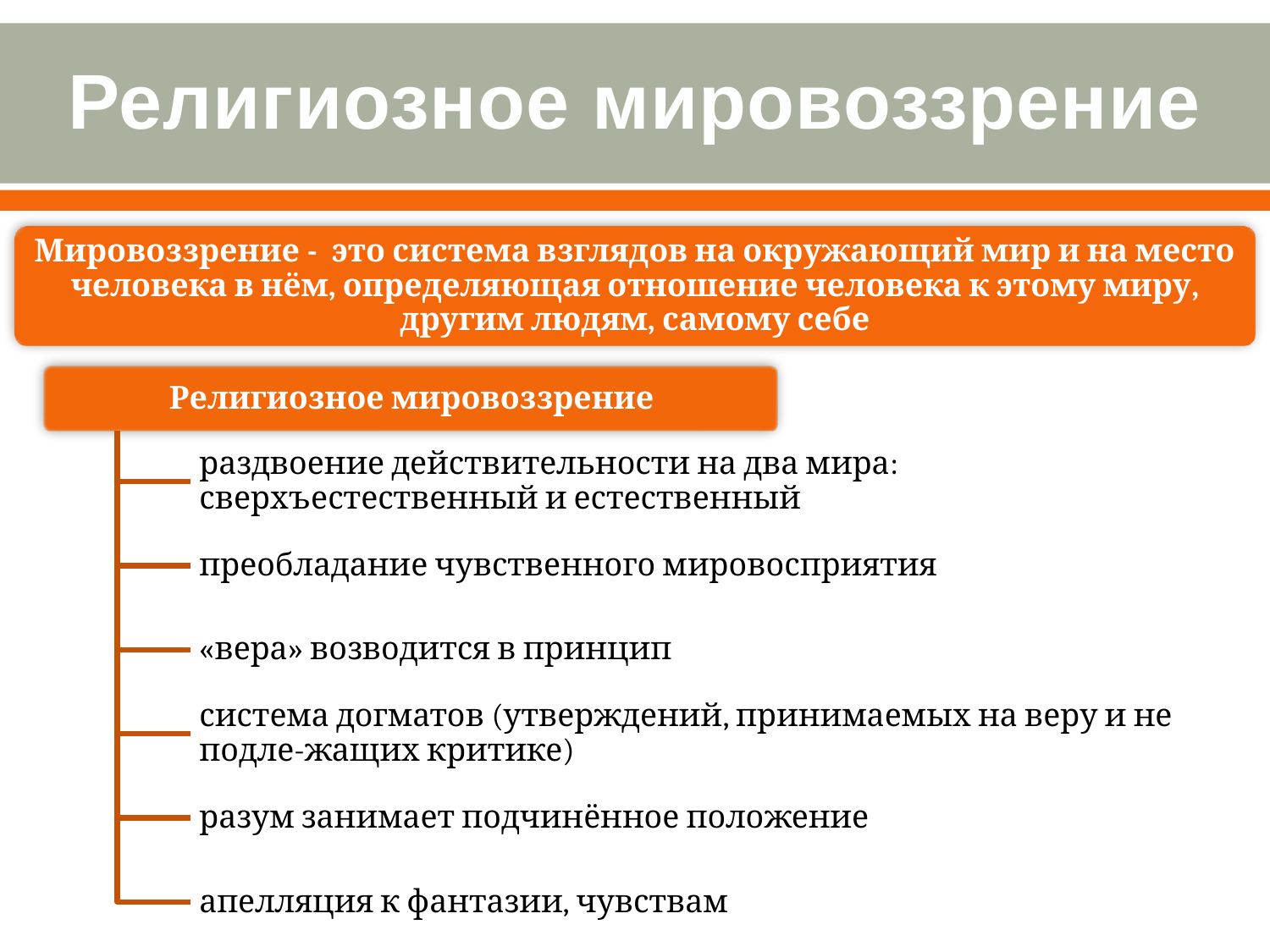

# Религиозное мировоззрение

Мировоззрение -  это система взглядов на окружающий мир и на место человека в нём, определяющая отношение человека к этому миру, другим людям, самому себе
Религиозное мировоззрение
раздвоение действительности на два мира: сверхъестественный и естественный
преобладание чувственного мировосприятия
«вера» возводится в принцип
система догматов (утверждений, принимаемых на веру и не подле-жащих критике)
разум занимает подчинённое положение
апелляция к фантазии, чувствам